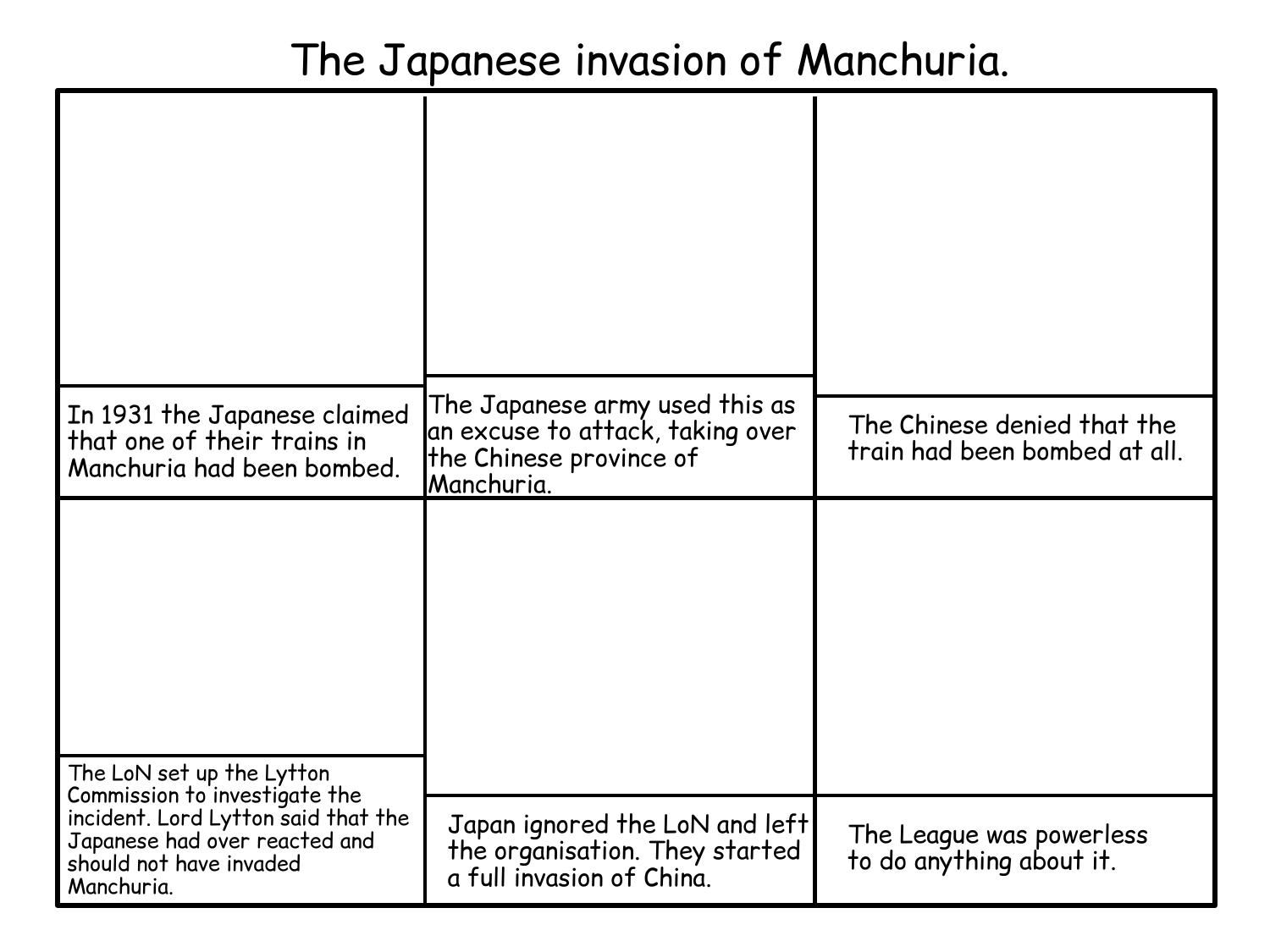

The Japanese invasion of Manchuria.
The Chinese denied that the train had been bombed at all.
The Japanese army used this as an excuse to attack, taking over the Chinese province of Manchuria.
In 1931 the Japanese claimed that one of their trains in Manchuria had been bombed.
The Chinese denied that the train had been bombed at all.
The LoN set up the Lytton Commission to investigate the incident. Lord Lytton said that the Japanese had over reacted and should not have invaded Manchuria.

Japan ignored the LoN and left the organisation. They started a full invasion of China.
The League was powerless to do anything about it.